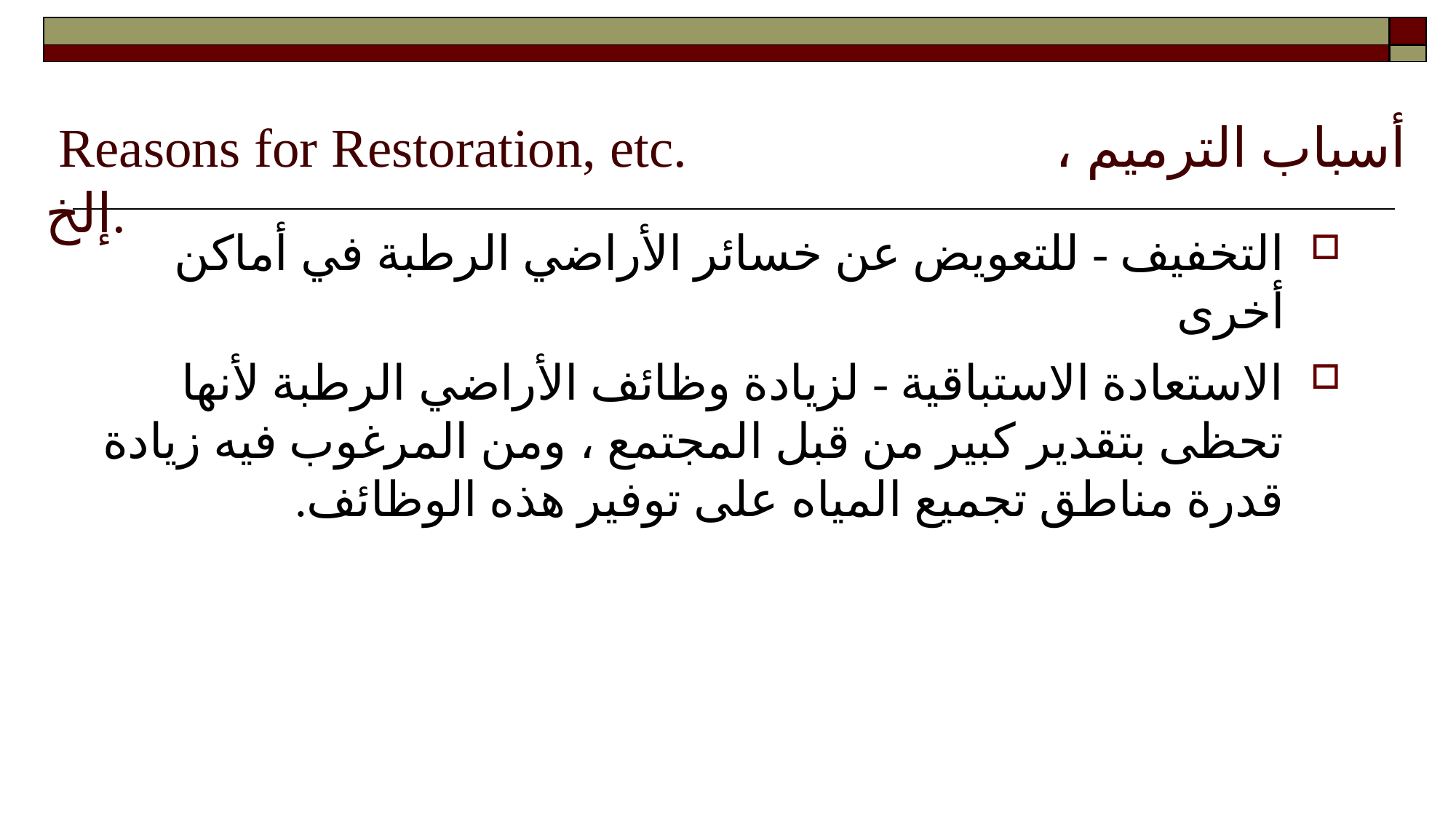

|  |  |
| --- | --- |
|  |  |
# Reasons for Restoration, etc.                           أسباب الترميم ، إلخ.
التخفيف - للتعويض عن خسائر الأراضي الرطبة في أماكن أخرى
الاستعادة الاستباقية - لزيادة وظائف الأراضي الرطبة لأنها تحظى بتقدير كبير من قبل المجتمع ، ومن المرغوب فيه زيادة قدرة مناطق تجميع المياه على توفير هذه الوظائف.